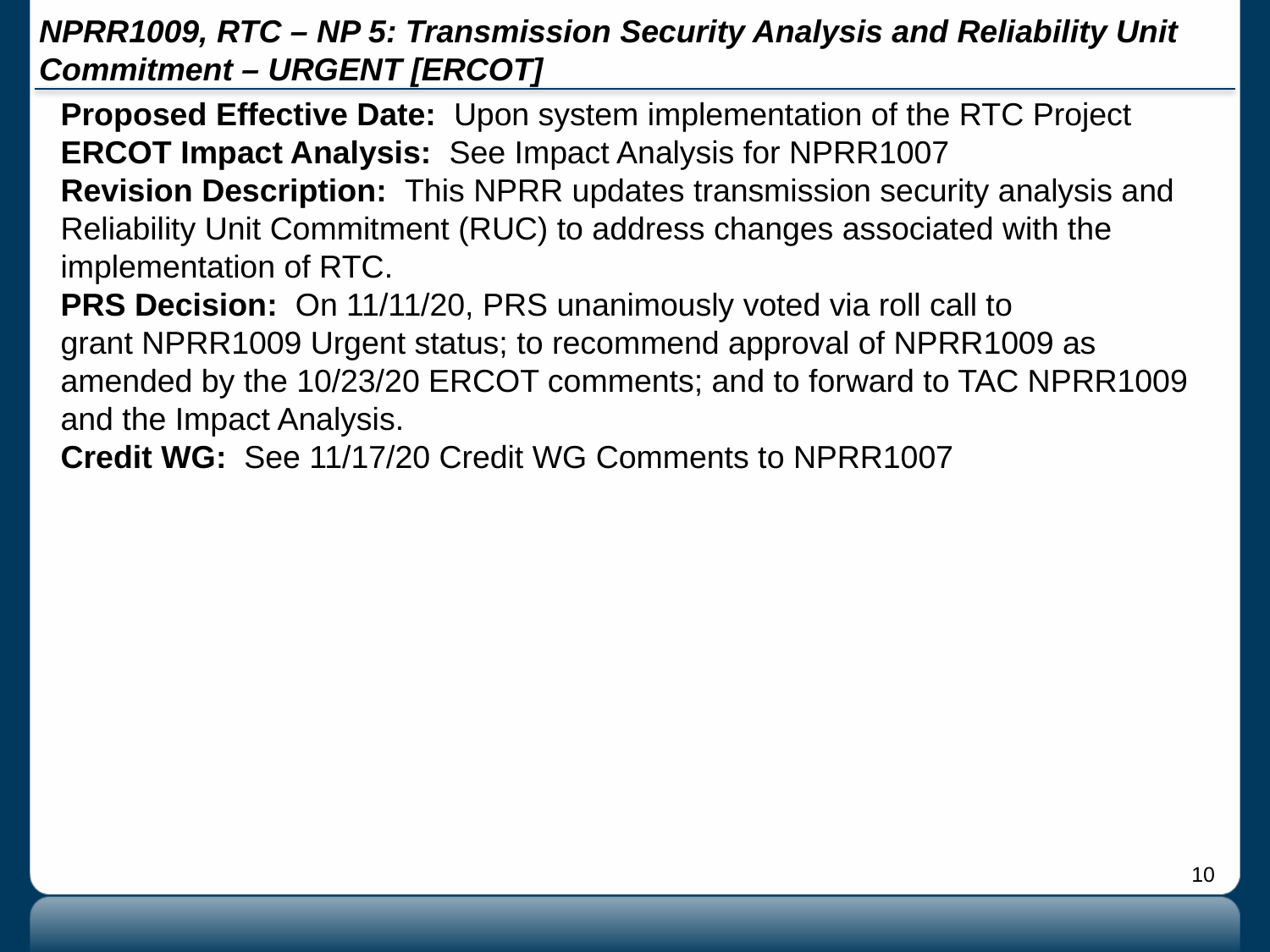

# NPRR1009, RTC – NP 5: Transmission Security Analysis and Reliability Unit Commitment – URGENT [ERCOT]
Proposed Effective Date:  Upon system implementation of the RTC Project
ERCOT Impact Analysis:  See Impact Analysis for NPRR1007
Revision Description:  This NPRR updates transmission security analysis and Reliability Unit Commitment (RUC) to address changes associated with the implementation of RTC.
PRS Decision:  On 11/11/20, PRS unanimously voted via roll call to grant NPRR1009 Urgent status; to recommend approval of NPRR1009 as amended by the 10/23/20 ERCOT comments; and to forward to TAC NPRR1009 and the Impact Analysis.
Credit WG:  See 11/17/20 Credit WG Comments to NPRR1007